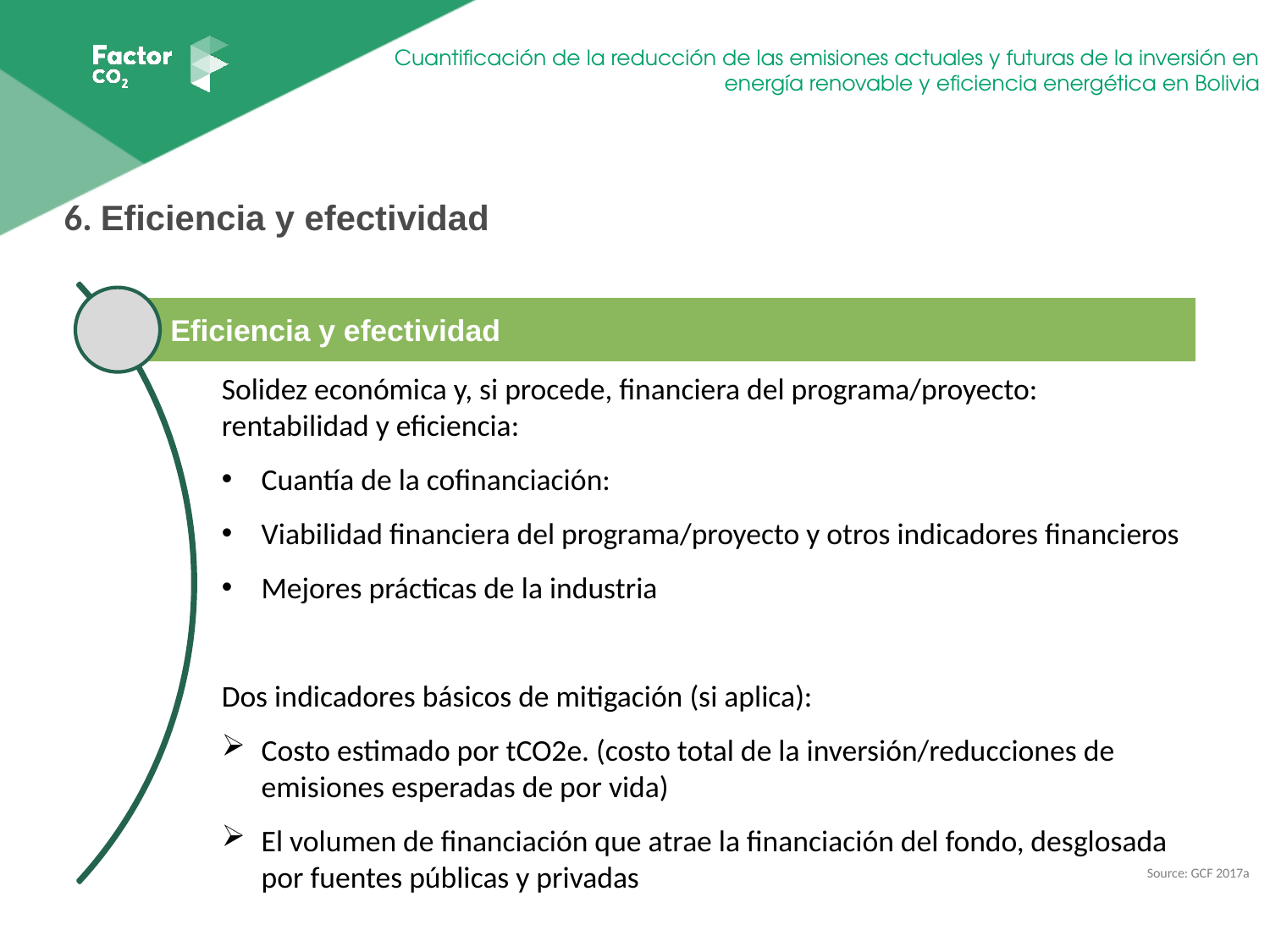

6. Eficiencia y efectividad

Eficiencia y efectividad
Solidez económica y, si procede, financiera del programa/proyecto: rentabilidad y eficiencia:
Cuantía de la cofinanciación:
Viabilidad financiera del programa/proyecto y otros indicadores financieros
Mejores prácticas de la industria

Dos indicadores básicos de mitigación (si aplica):
Costo estimado por tCO2e. (costo total de la inversión/reducciones de emisiones esperadas de por vida)
El volumen de financiación que atrae la financiación del fondo, desglosada por fuentes públicas y privadas

Source: GCF 2017a